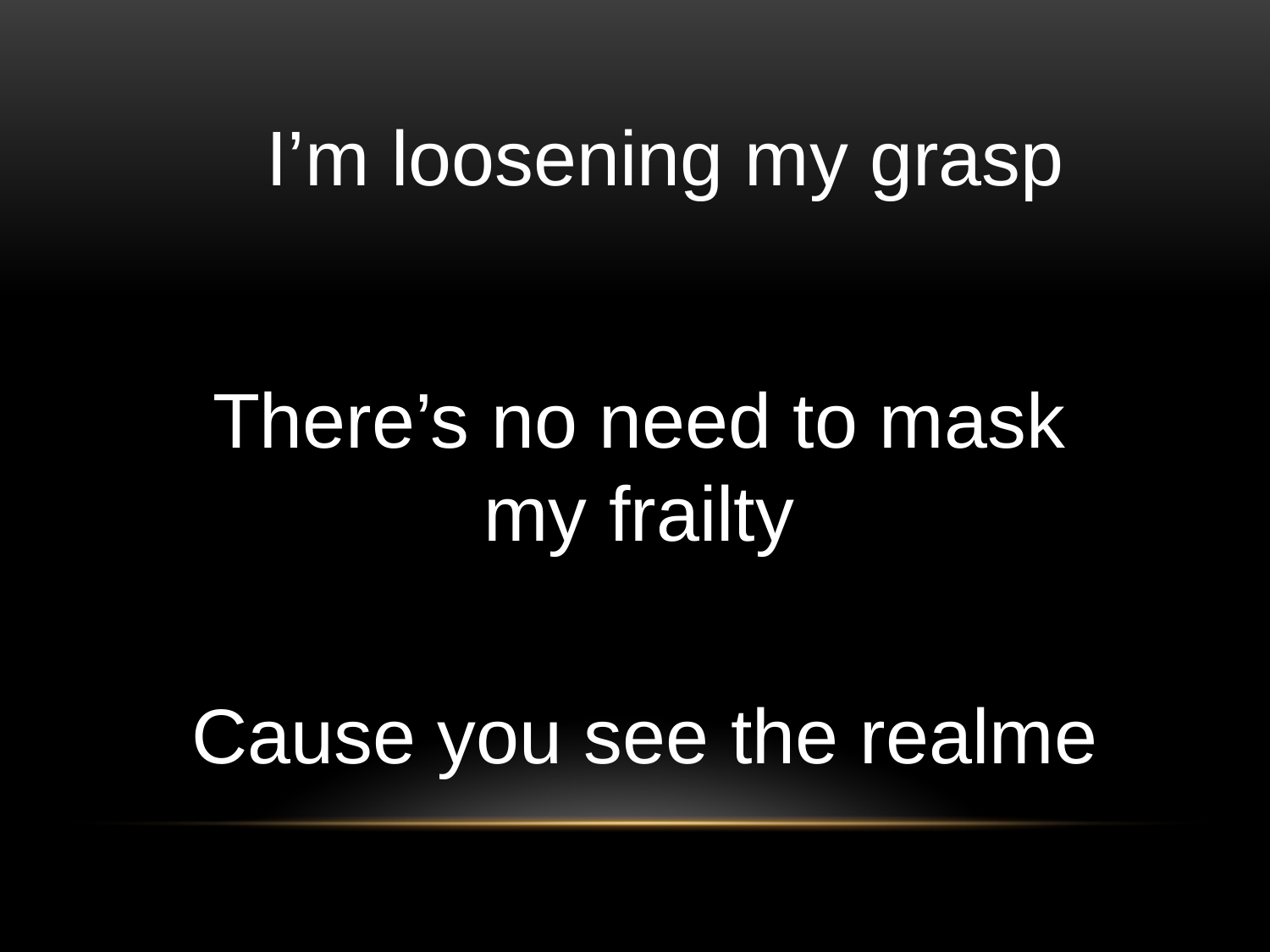

I’m loosening my grasp
There’s no need to mask my frailty
Cause you see the realme